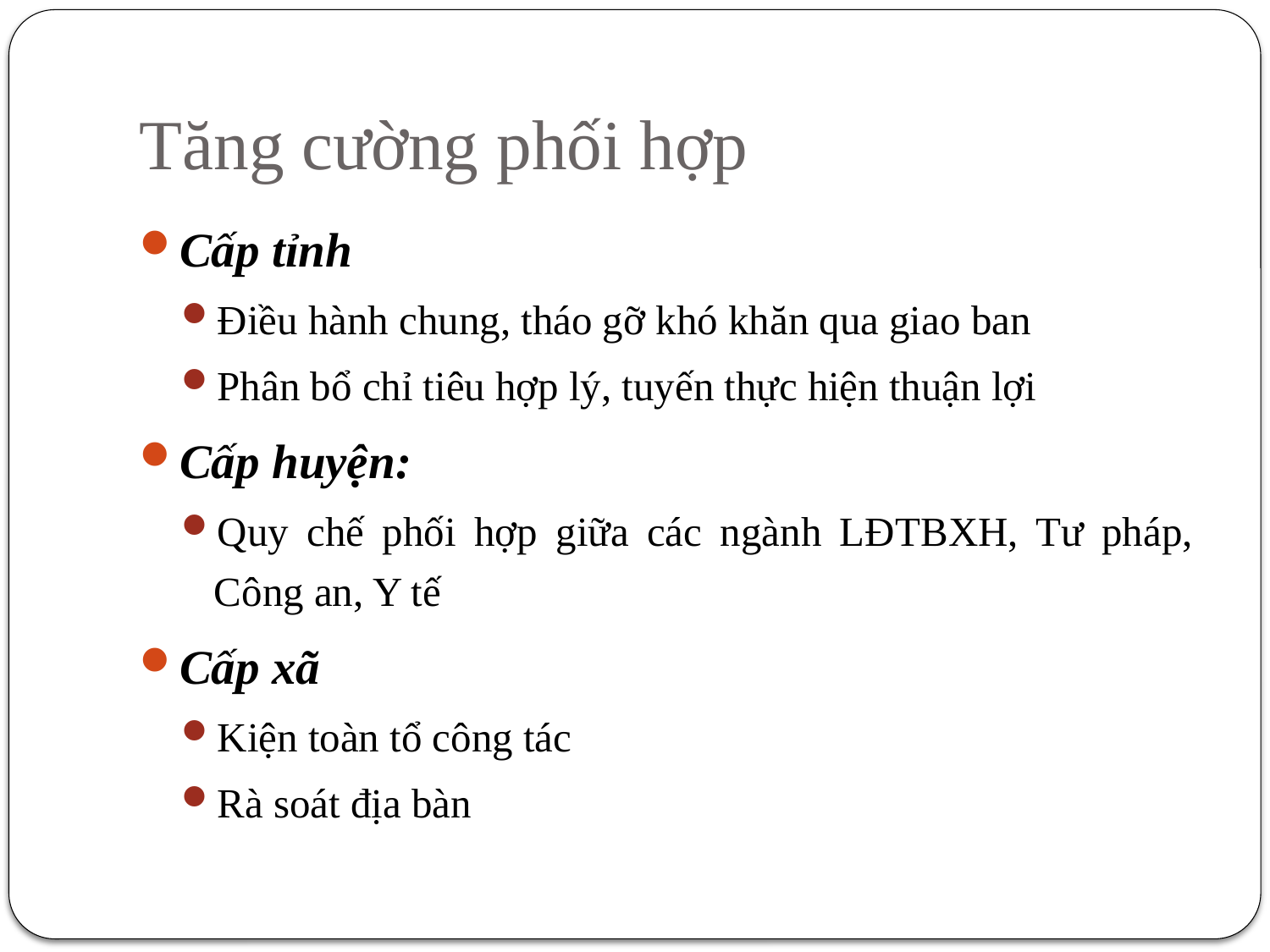

# Tăng cường phối hợp
Cấp tỉnh
Điều hành chung, tháo gỡ khó khăn qua giao ban
Phân bổ chỉ tiêu hợp lý, tuyến thực hiện thuận lợi
Cấp huyện:
Quy chế phối hợp giữa các ngành LĐTBXH, Tư pháp, Công an, Y tế
Cấp xã
Kiện toàn tổ công tác
Rà soát địa bàn